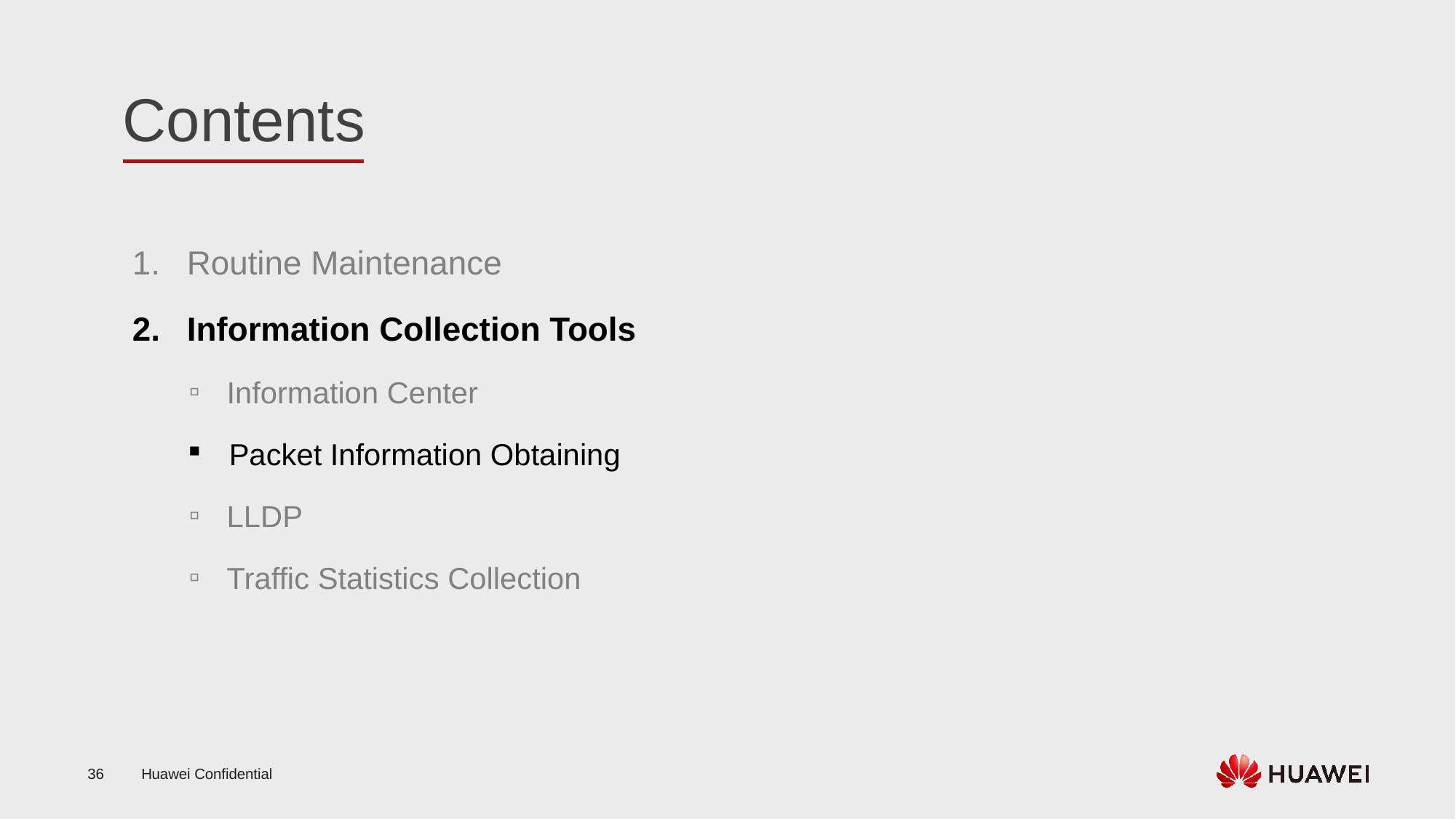

Routine Maintenance
Information Collection Tools
Information Center
Packet Information Obtaining
LLDP
Traffic Statistics Collection